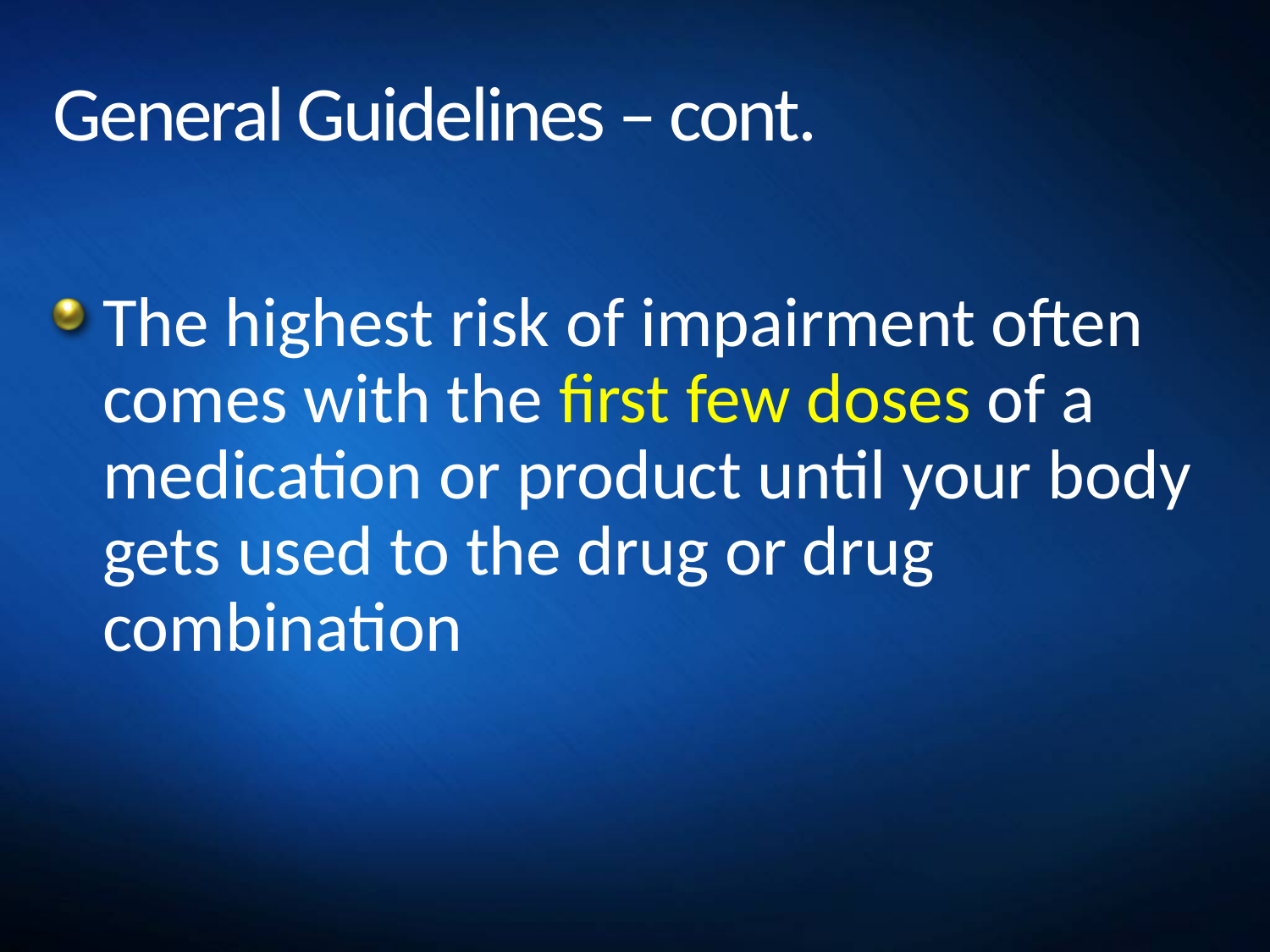

# General Guidelines – cont.
The highest risk of impairment often comes with the first few doses of a medication or product until your body gets used to the drug or drug combination